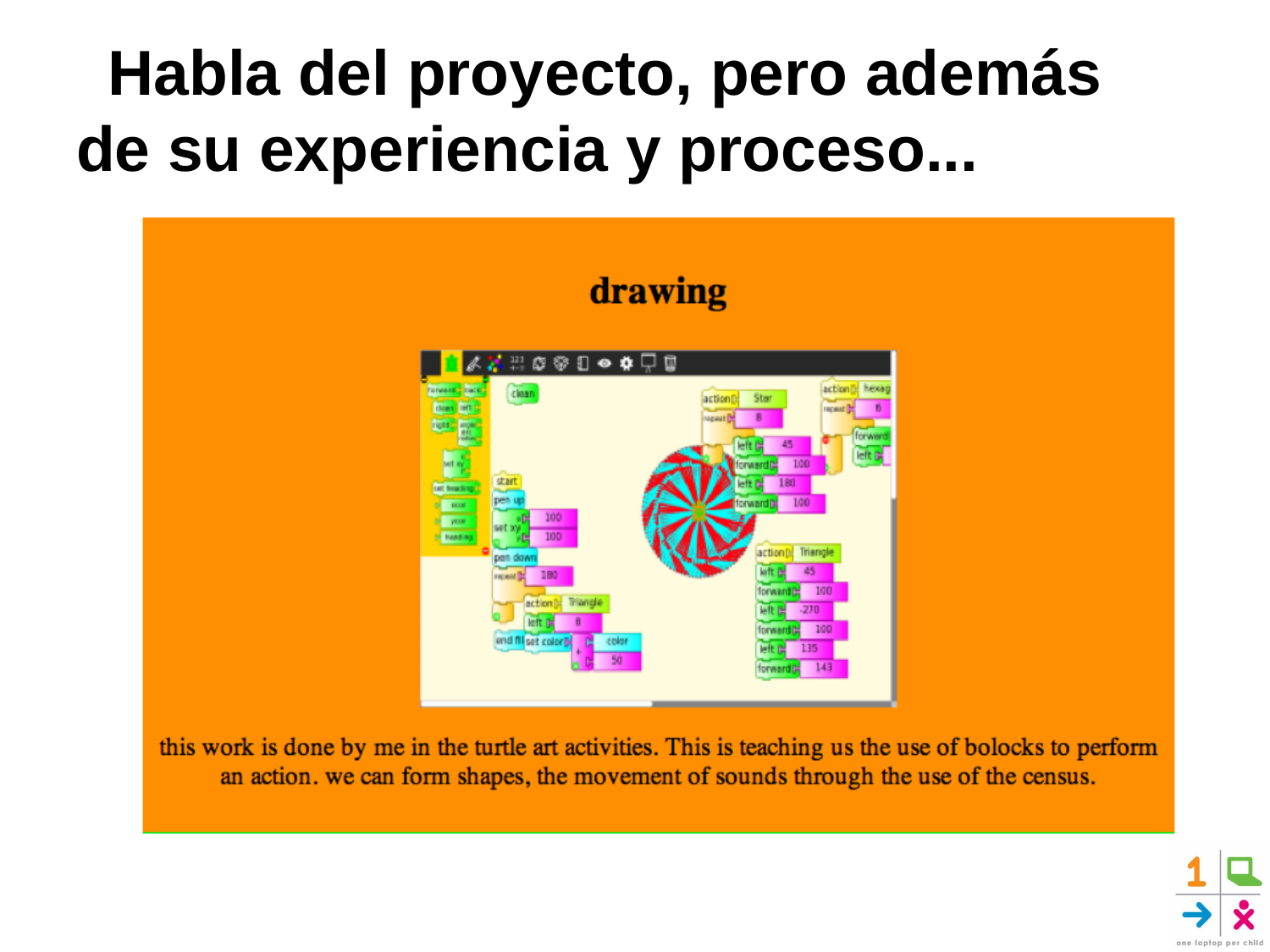

Habla del proyecto, pero además de su experiencia y proceso...

#